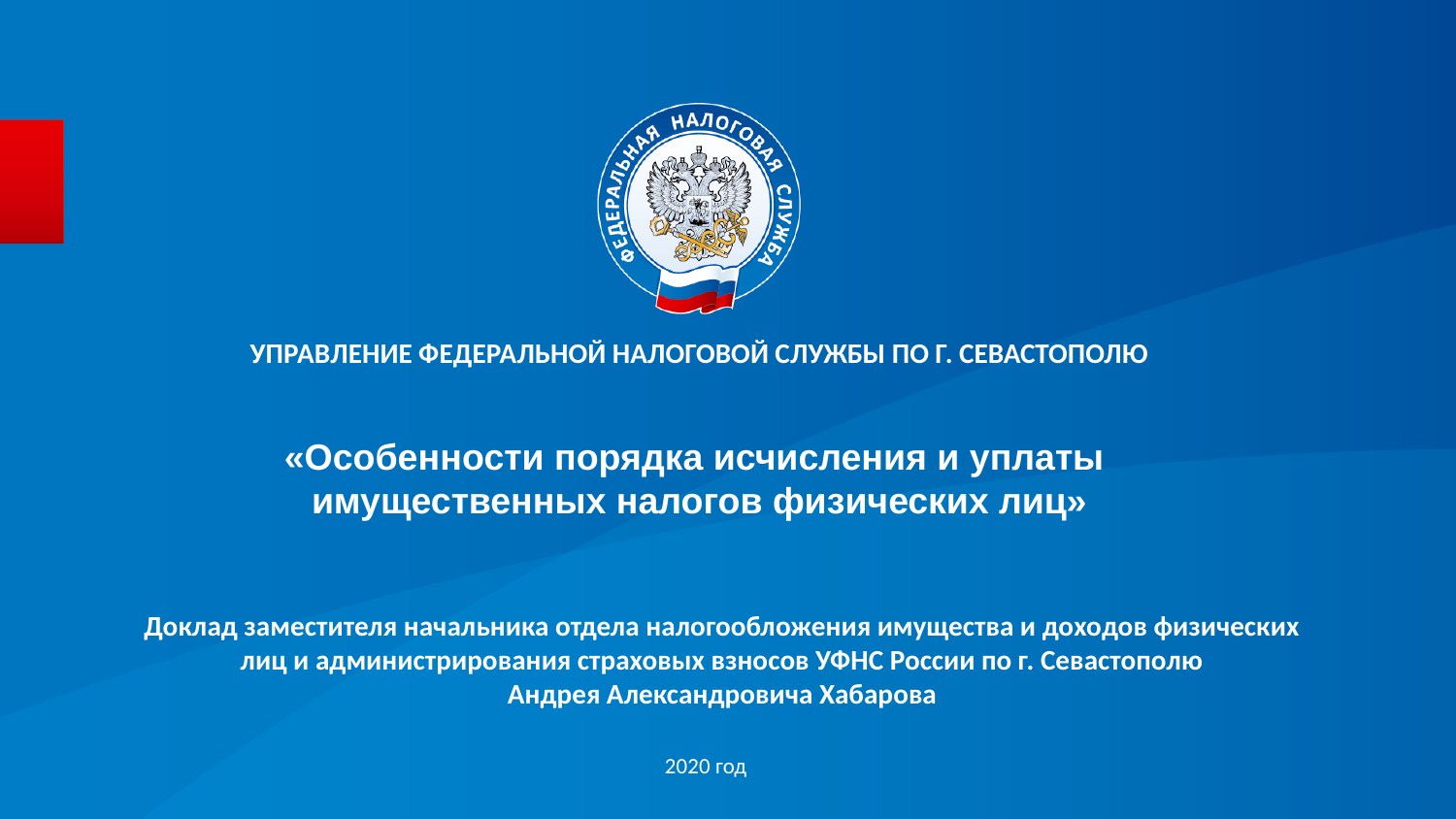

УПРАВЛЕНИЕ ФЕДЕРАЛЬНОЙ НАЛОГОВОЙ СЛУЖБЫ ПО Г. СЕВАСТОПОЛЮ
# «Особенности порядка исчисления и уплаты имущественных налогов физических лиц»
Доклад заместителя начальника отдела налогообложения имущества и доходов физических лиц и администрирования страховых взносов УФНС России по г. Севастополю
Андрея Александровича Хабарова
2020 год